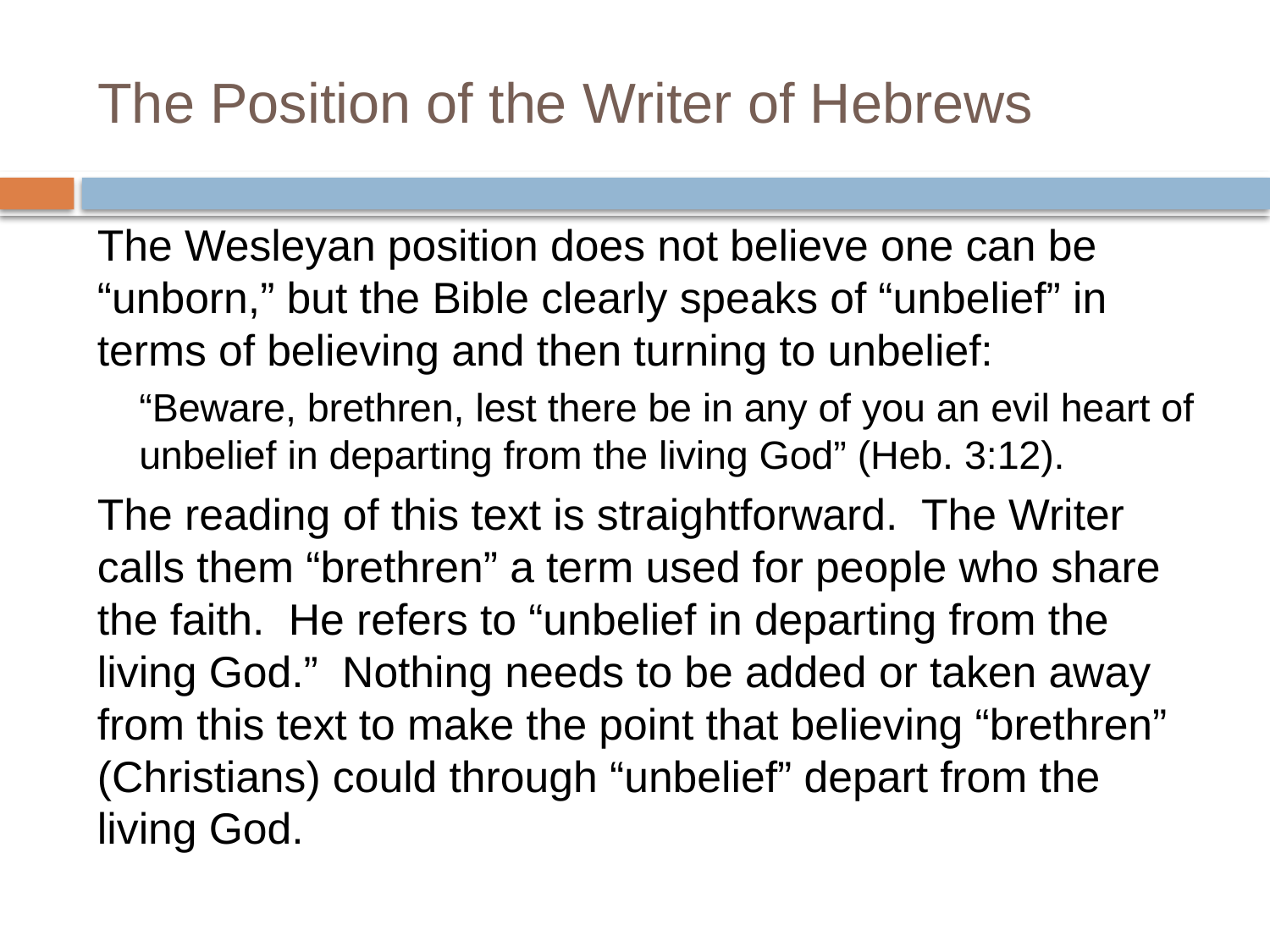

# The Position of the Writer of Hebrews
The Wesleyan position does not believe one can be “unborn,” but the Bible clearly speaks of “unbelief” in terms of believing and then turning to unbelief:
“Beware, brethren, lest there be in any of you an evil heart of unbelief in departing from the living God” (Heb. 3:12).
The reading of this text is straightforward.  The Writer calls them “brethren” a term used for people who share the faith.  He refers to “unbelief in departing from the living God.”  Nothing needs to be added or taken away from this text to make the point that believing “brethren” (Christians) could through “unbelief” depart from the living God.